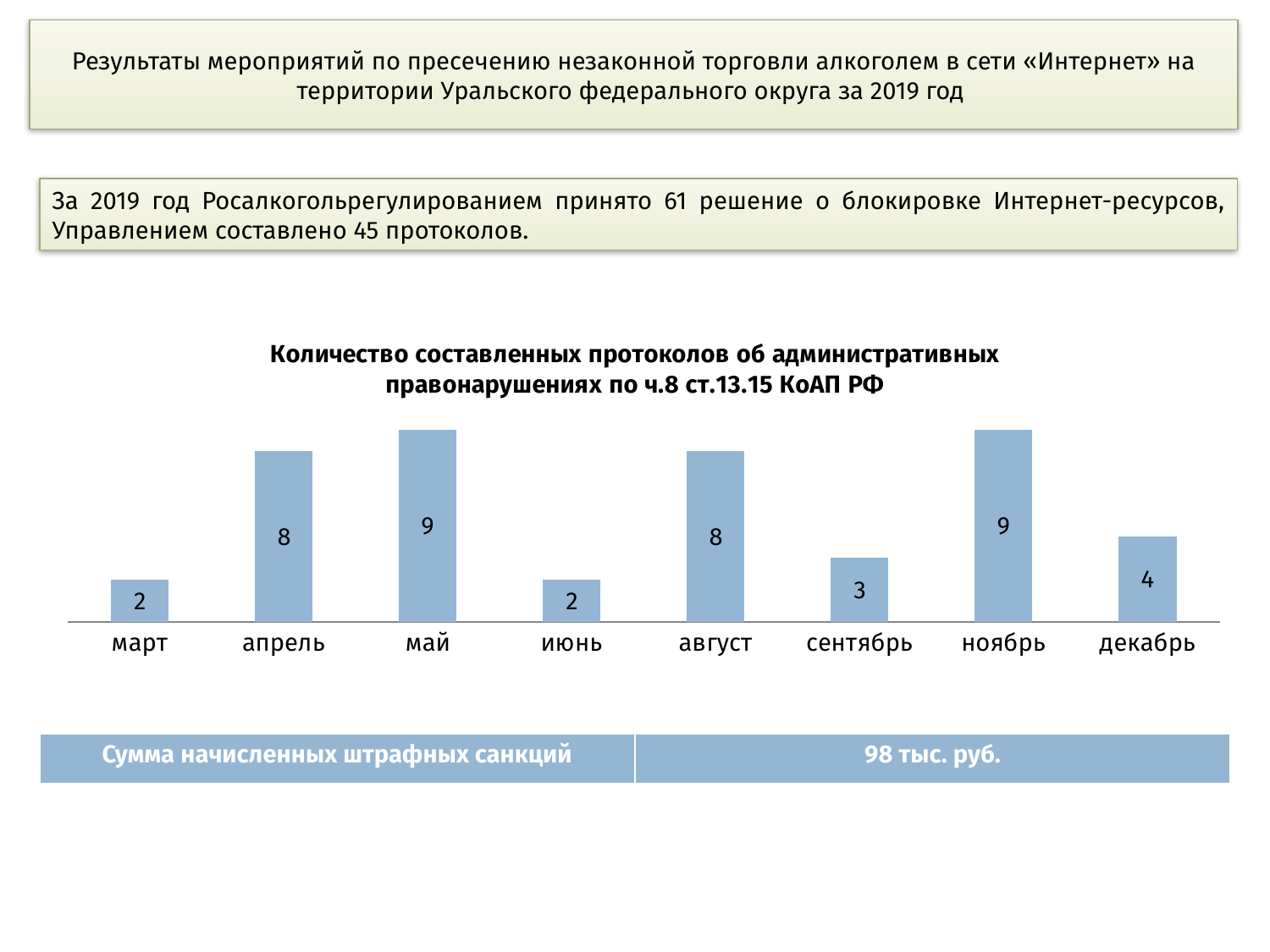

Результаты мероприятий по пресечению незаконной торговли алкоголем в сети «Интернет» на территории Уральского федерального округа за 2019 год
За 2019 год Росалкогольрегулированием принято 61 решение о блокировке Интернет-ресурсов, Управлением составлено 45 протоколов.

### Chart:

| Category | Количество составленных протоколов об административных правонарушениях по ч.8 ст.13.15 КоАП РФ |
|---|---|
| март | 2.0 |
| апрель | 8.0 |
| май | 9.0 |
| июнь | 2.0 |
| август | 8.0 |
| сентябрь | 3.0 |
| ноябрь | 9.0 |
| декабрь | 4.0 |
| Сумма начисленных штрафных санкций | 98 тыс. руб. |
| --- | --- |